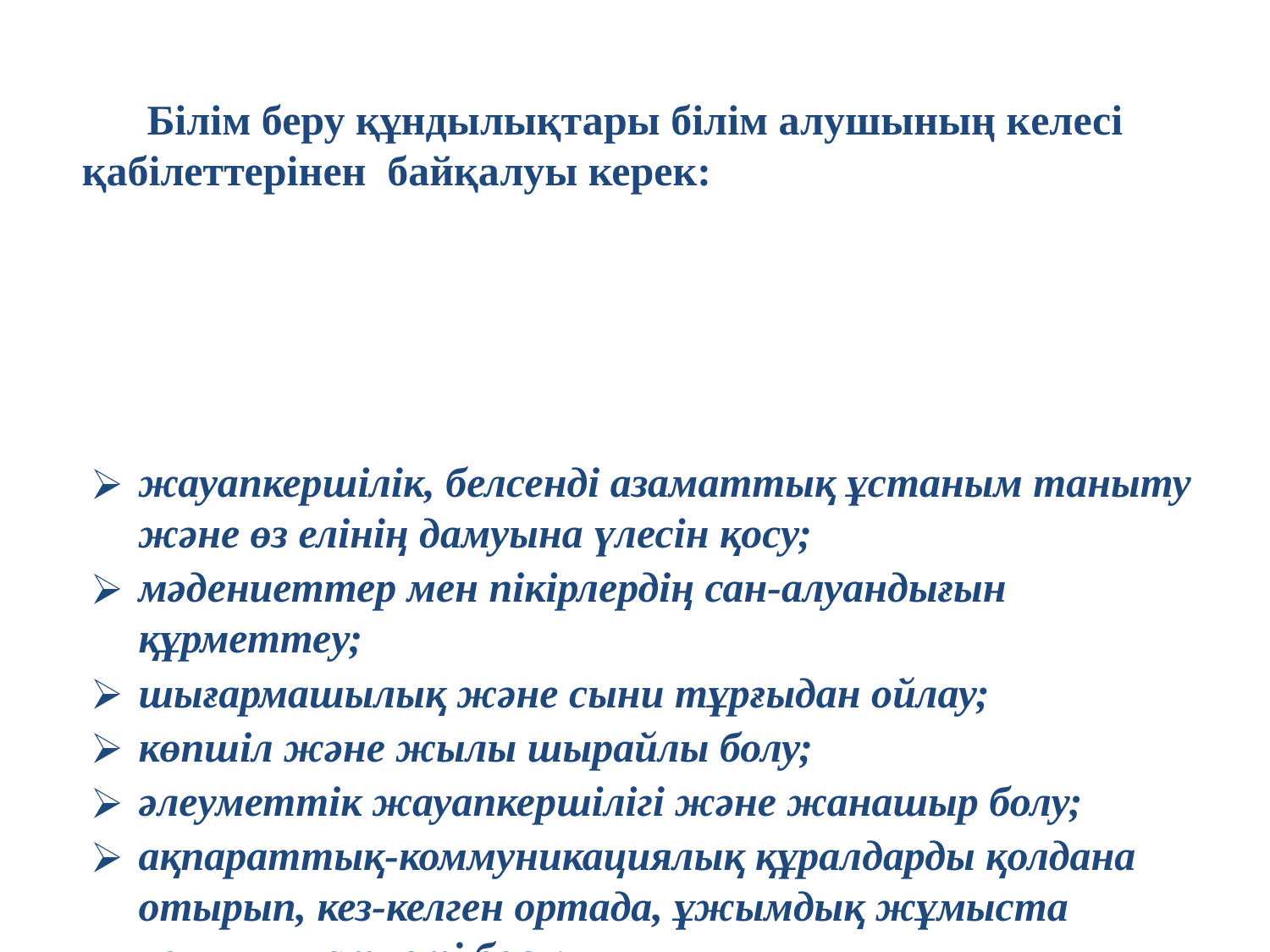

Білім беру құндылықтары білім алушының келесі қабілеттерінен  байқалуы керек:

жауапкершілік, белсенді азаматтық ұстаным таныту және өз елінің дамуына үлесін қосу;
мәдениеттер мен пікірлердің сан-алуандығын құрметтеу;
шығармашылық және сыни тұрғыдан ойлау;
көпшіл және жылы шырайлы болу;
әлеуметтік жауапкершілігі және жанашыр болу;
ақпараттық-коммуникациялық құралдарды қолдана отырып, кез-келген ортада, ұжымдық жұмыста коммуникативті болу;
өмір бойы білім алуға дайын болу.